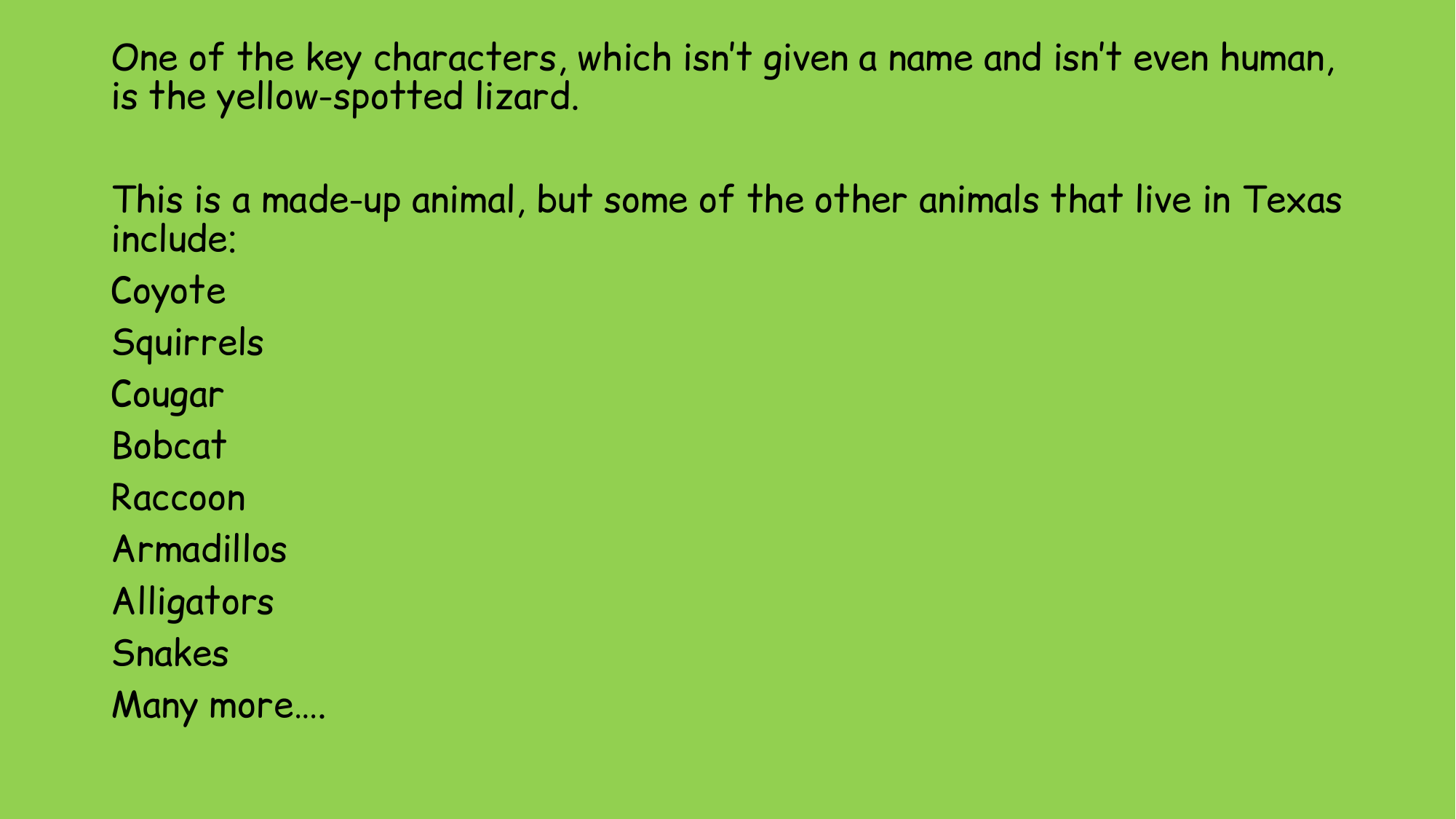

One of the key characters, which isn’t given a name and isn’t even human, is the yellow-spotted lizard.

This is a made-up animal, but some of the other animals that live in Texas include:
Coyote
Squirrels
Cougar
Bobcat
Raccoon
Armadillos
Alligators
Snakes
Many more….